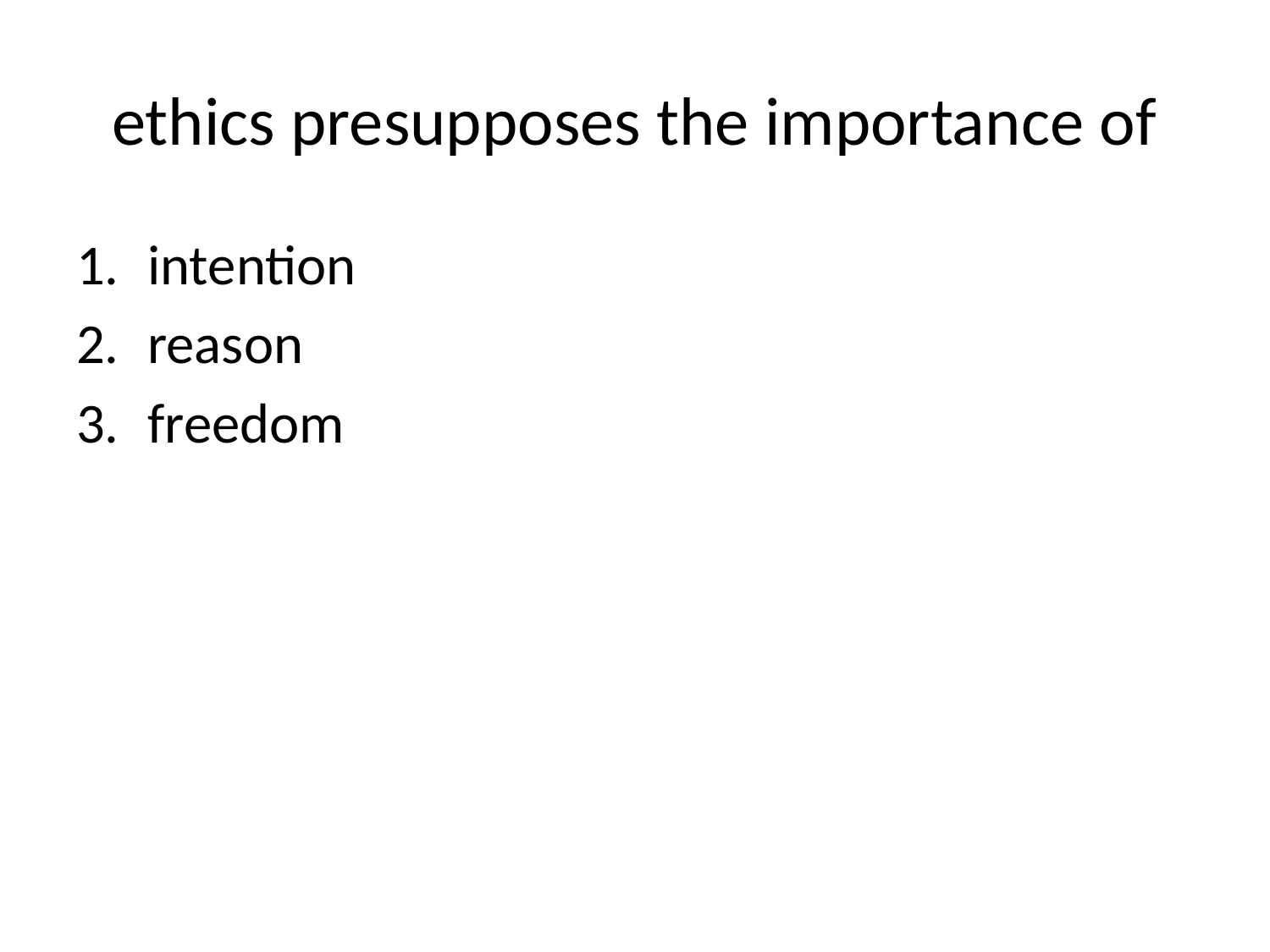

# ethics presupposes the importance of
intention
reason
freedom